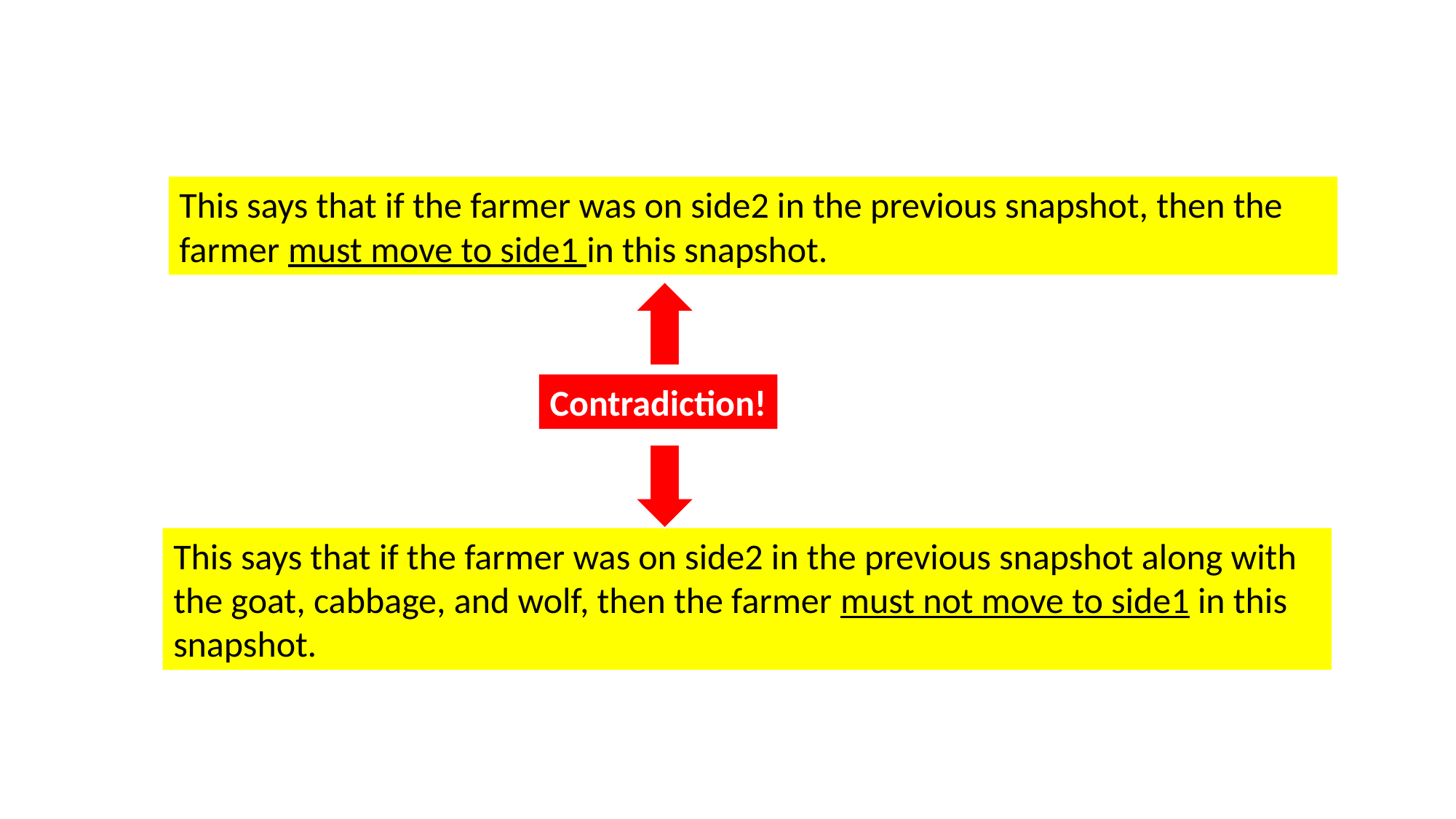

This says that if the farmer was on side2 in the previous snapshot, then the farmer must move to side1 in this snapshot.

Contradiction!

This says that if the farmer was on side2 in the previous snapshot along with the goat, cabbage, and wolf, then the farmer must not move to side1 in this snapshot.